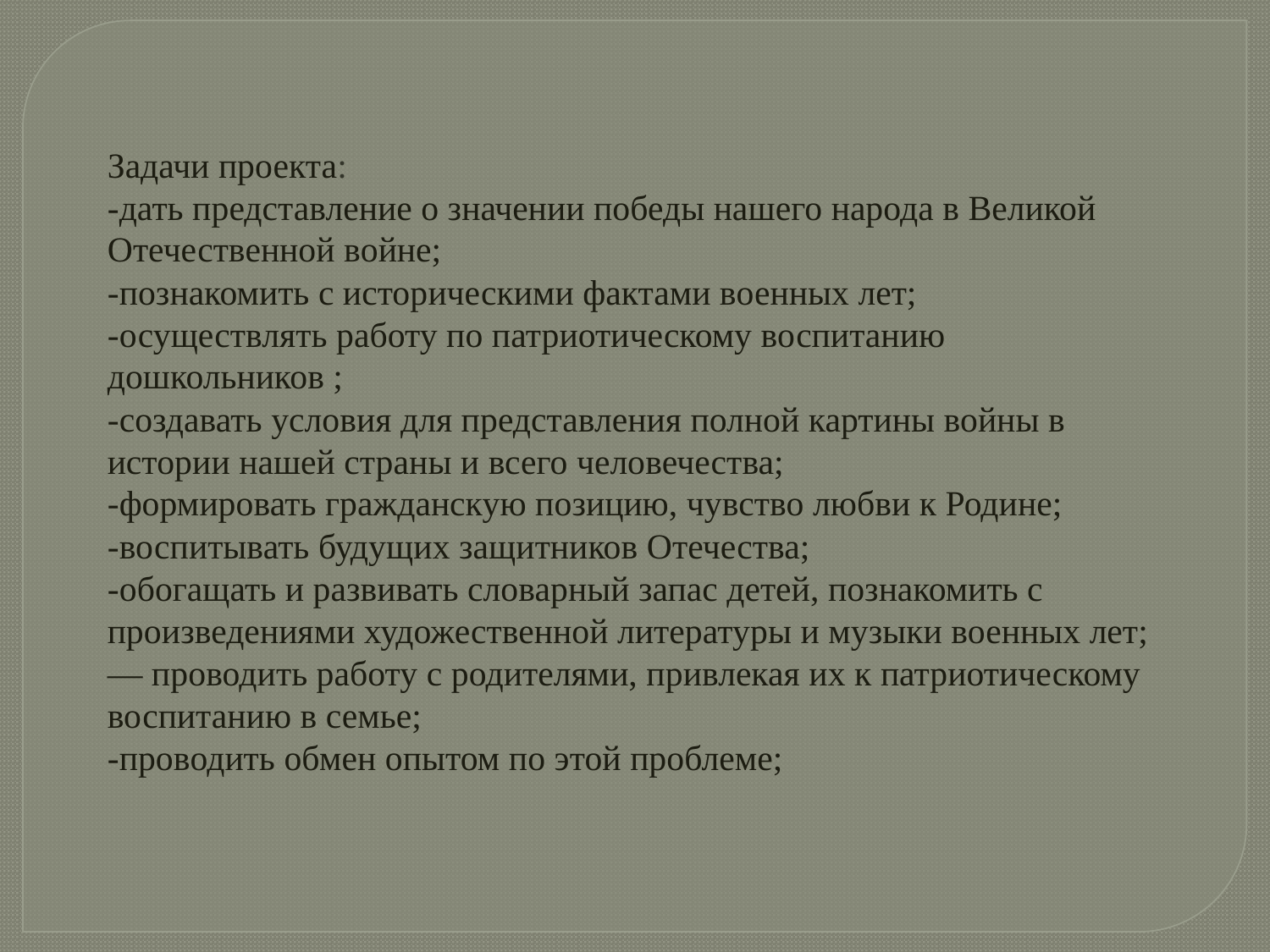

Задачи проекта:
-дать представление о значении победы нашего народа в Великой Отечественной войне;
-познакомить с историческими фактами военных лет;
-осуществлять работу по патриотическому воспитанию дошкольников ;
-создавать условия для представления полной картины войны в истории нашей страны и всего человечества;
-формировать гражданскую позицию, чувство любви к Родине;
-воспитывать будущих защитников Отечества;
-обогащать и развивать словарный запас детей, познакомить с произведениями художественной литературы и музыки военных лет; — проводить работу с родителями, привлекая их к патриотическому воспитанию в семье;
-проводить обмен опытом по этой проблеме;